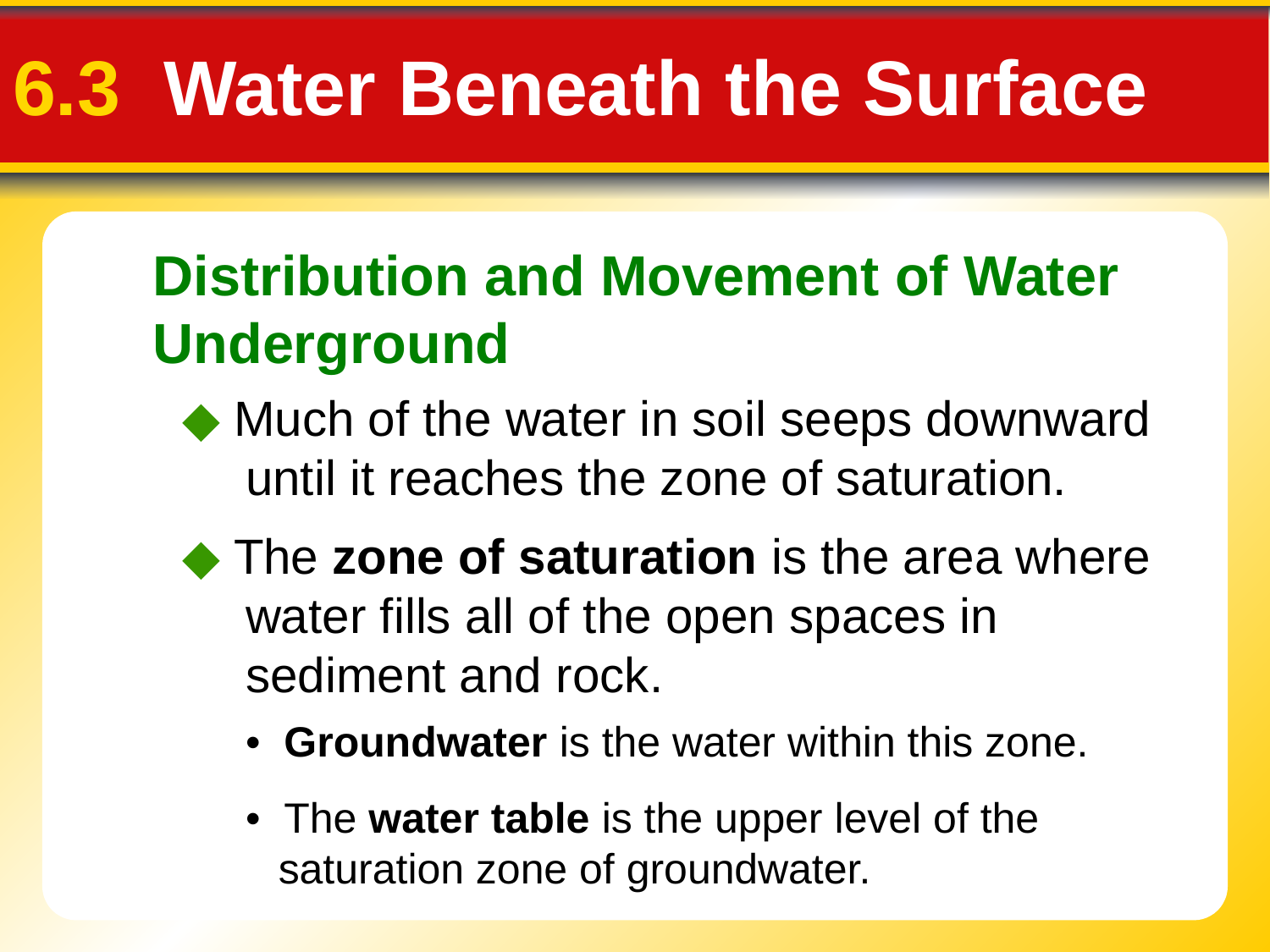

6.3  Water Beneath the Surface

Distribution and Movement of Water Underground
◆ Much of the water in soil seeps downward until it reaches the zone of saturation.
◆ The zone of saturation is the area where water fills all of the open spaces in sediment and rock.
•  Groundwater is the water within this zone.
•  The water table is the upper level of the saturation zone of groundwater.